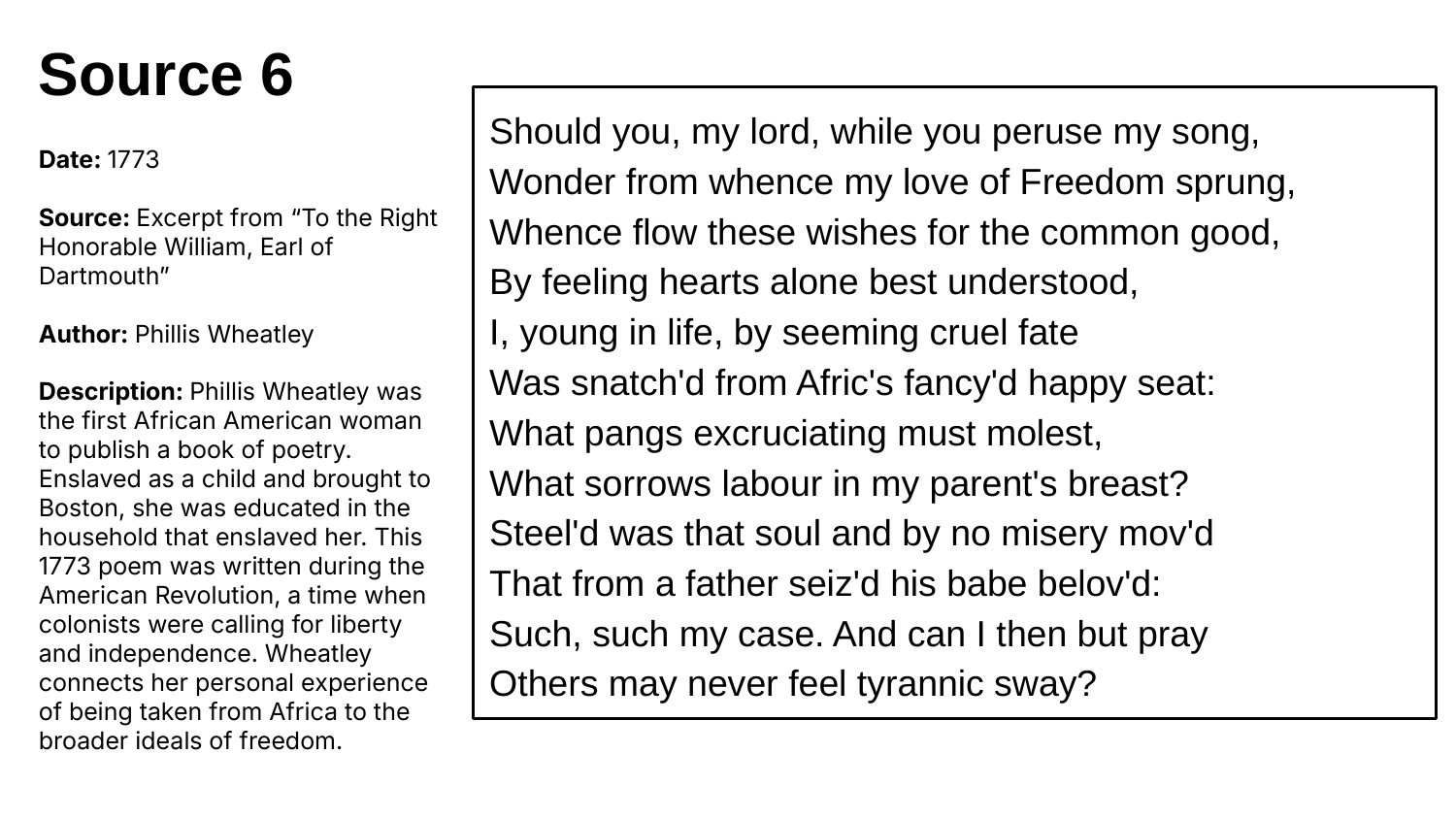

Source 6

Date: 1773

Source: Excerpt from “To the Right Honorable William, Earl of Dartmouth”

Author: Phillis Wheatley

Description: Phillis Wheatley was the first African American woman to publish a book of poetry. Enslaved as a child and brought to Boston, she was educated in the household that enslaved her. This 1773 poem was written during the American Revolution, a time when colonists were calling for liberty and independence. Wheatley connects her personal experience of being taken from Africa to the broader ideals of freedom.
Should you, my lord, while you peruse my song,
Wonder from whence my love of Freedom sprung,
Whence flow these wishes for the common good,
By feeling hearts alone best understood,
I, young in life, by seeming cruel fate
Was snatch'd from Afric's fancy'd happy seat:
What pangs excruciating must molest,
What sorrows labour in my parent's breast?
Steel'd was that soul and by no misery mov'd
That from a father seiz'd his babe belov'd:
Such, such my case. And can I then but pray
Others may never feel tyrannic sway?